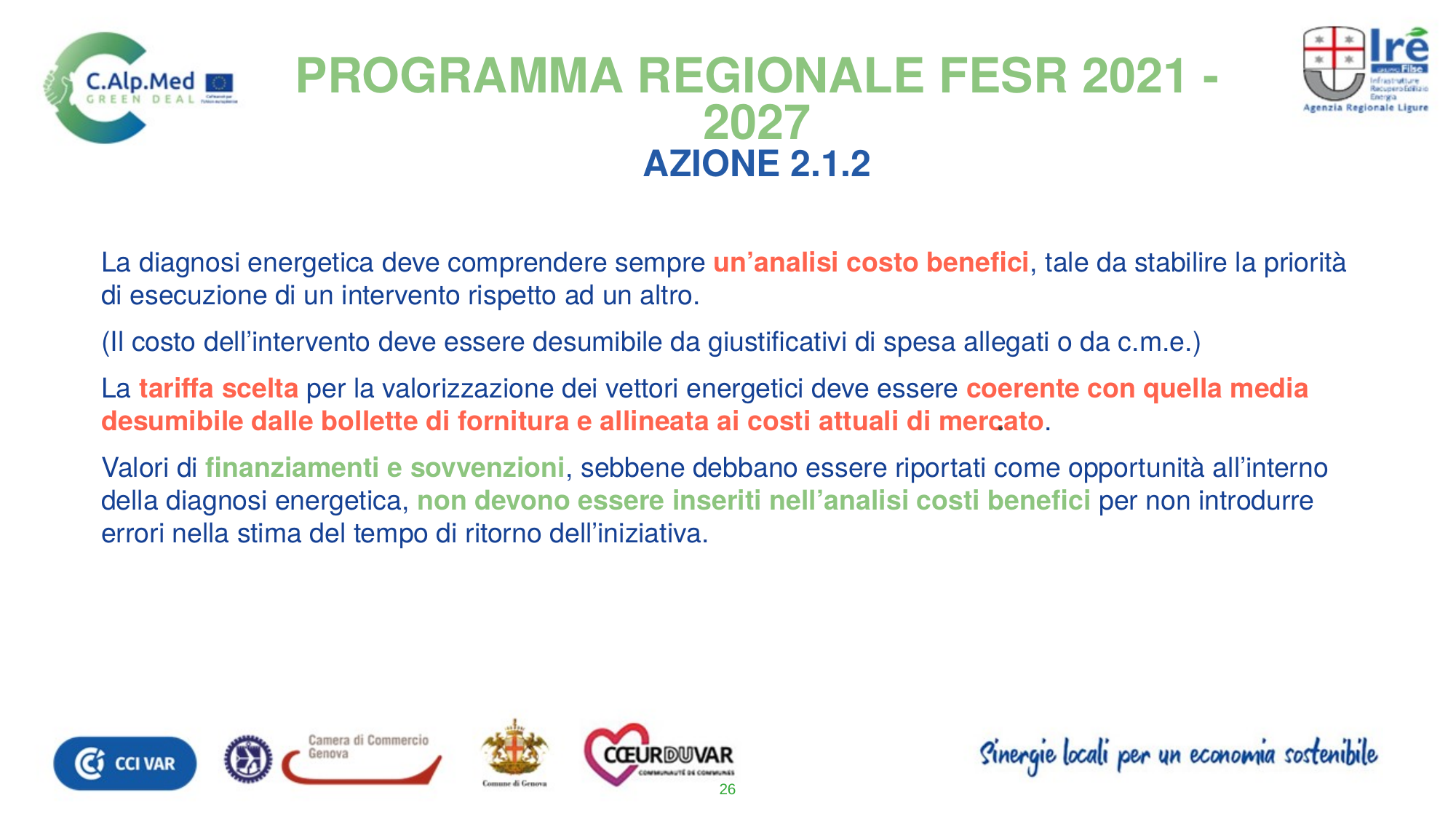

PROGRAMMA REGIONALE FESR 2021 - 2027
AZIONE 2.1.2
La diagnosi energetica deve comprendere sempre un’analisi costo benefici, tale da stabilire la priorità di esecuzione di un intervento rispetto ad un altro.
(Il costo dell’intervento deve essere desumibile da giustificativi di spesa allegati o da c.m.e.)
La tariffa scelta per la valorizzazione dei vettori energetici deve essere coerente con quella media desumibile dalle bollette di fornitura e allineata ai costi attuali di mercato.
Valori di finanziamenti e sovvenzioni, sebbene debbano essere riportati come opportunità all’interno della diagnosi energetica, non devono essere inseriti nell’analisi costi benefici per non introdurre errori nella stima del tempo di ritorno dell’iniziativa.

.

26